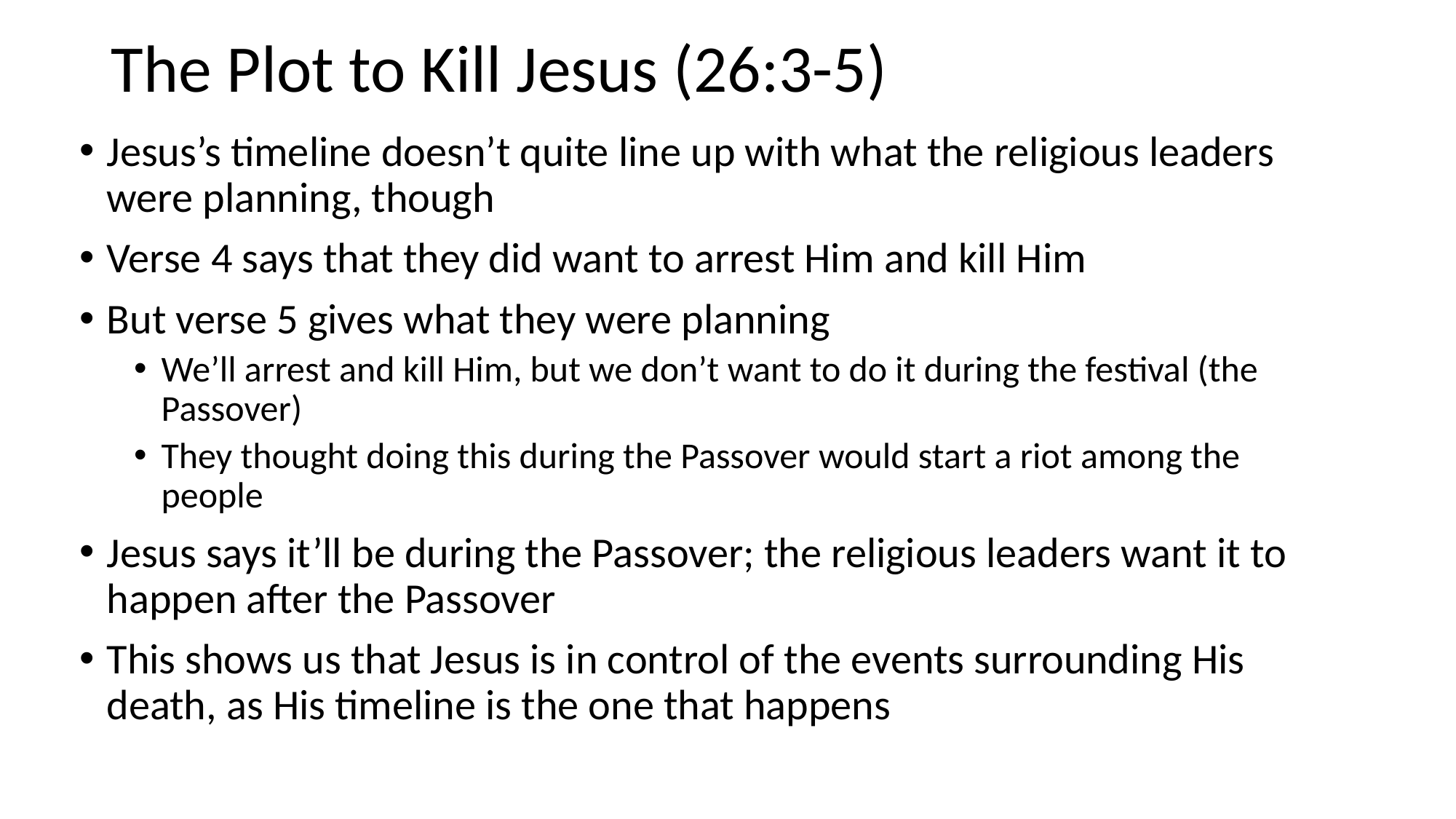

# The Plot to Kill Jesus (26:3-5)
Jesus’s timeline doesn’t quite line up with what the religious leaders were planning, though
Verse 4 says that they did want to arrest Him and kill Him
But verse 5 gives what they were planning
We’ll arrest and kill Him, but we don’t want to do it during the festival (the Passover)
They thought doing this during the Passover would start a riot among the people
Jesus says it’ll be during the Passover; the religious leaders want it to happen after the Passover
This shows us that Jesus is in control of the events surrounding His death, as His timeline is the one that happens